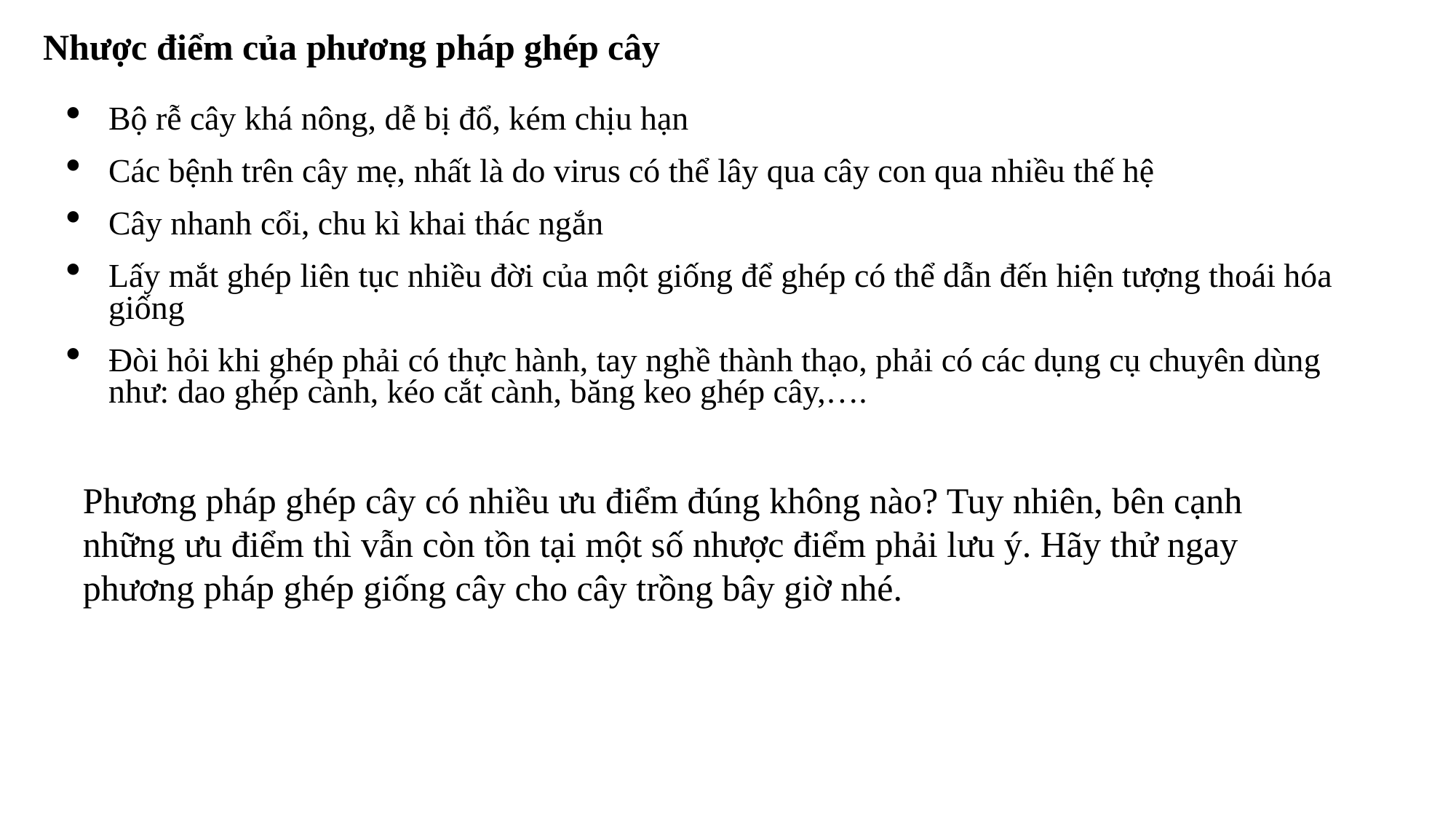

Nhược điểm của phương pháp ghép cây
Bộ rễ cây khá nông, dễ bị đổ, kém chịu hạn
Các bệnh trên cây mẹ, nhất là do virus có thể lây qua cây con qua nhiều thế hệ
Cây nhanh cổi, chu kì khai thác ngắn
Lấy mắt ghép liên tục nhiều đời của một giống để ghép có thể dẫn đến hiện tượng thoái hóa giống
Đòi hỏi khi ghép phải có thực hành, tay nghề thành thạo, phải có các dụng cụ chuyên dùng như: dao ghép cành, kéo cắt cành, băng keo ghép cây,….
Phương pháp ghép cây có nhiều ưu điểm đúng không nào? Tuy nhiên, bên cạnh những ưu điểm thì vẫn còn tồn tại một số nhược điểm phải lưu ý. Hãy thử ngay phương pháp ghép giống cây cho cây trồng bây giờ nhé.